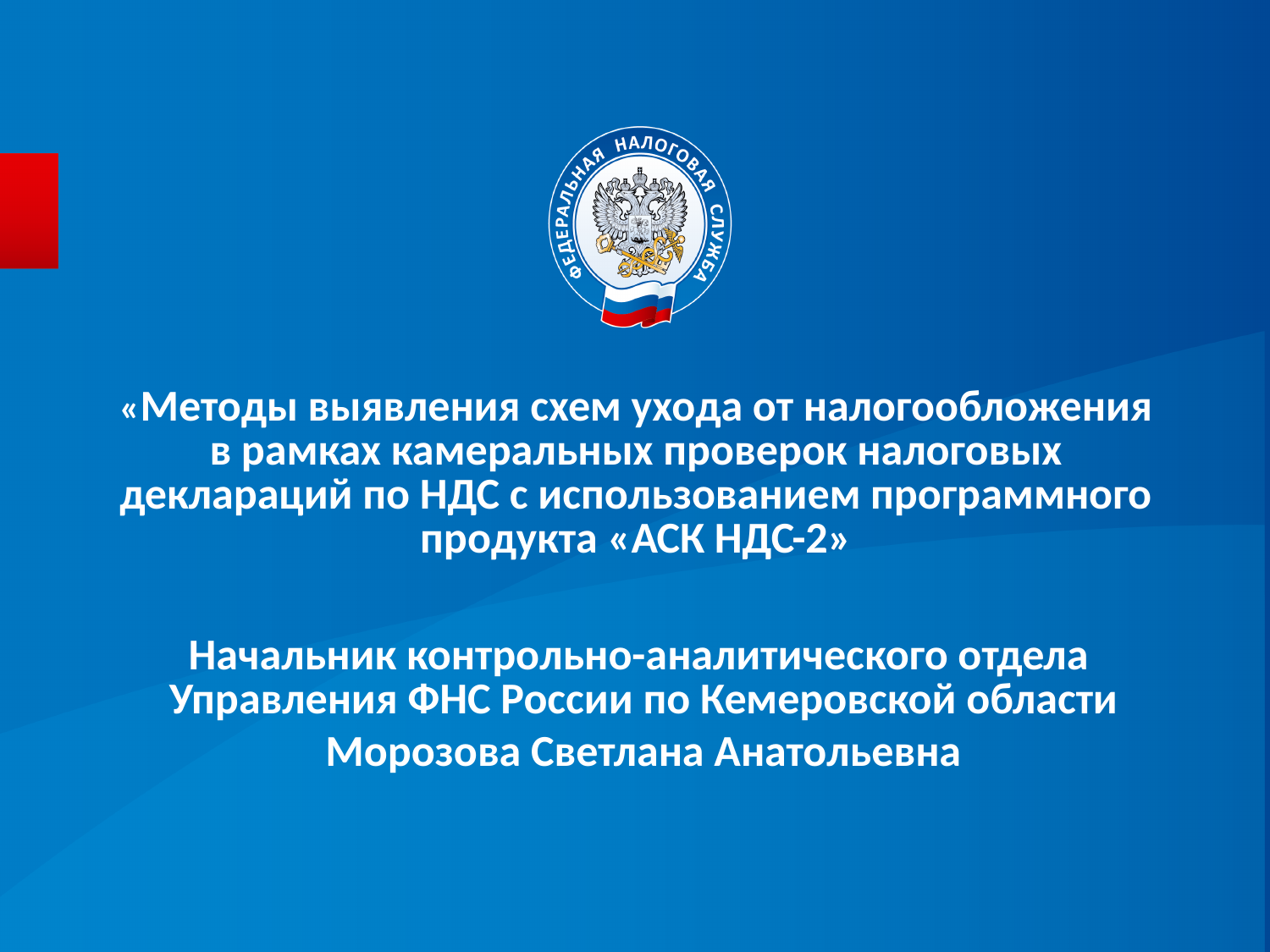

# «Методы выявления схем ухода от налогообложения в рамках камеральных проверок налоговых деклараций по НДС с использованием программного продукта «АСК НДС-2»
Начальник контрольно-аналитического отдела  Управления ФНС России по Кемеровской области
Морозова Светлана Анатольевна